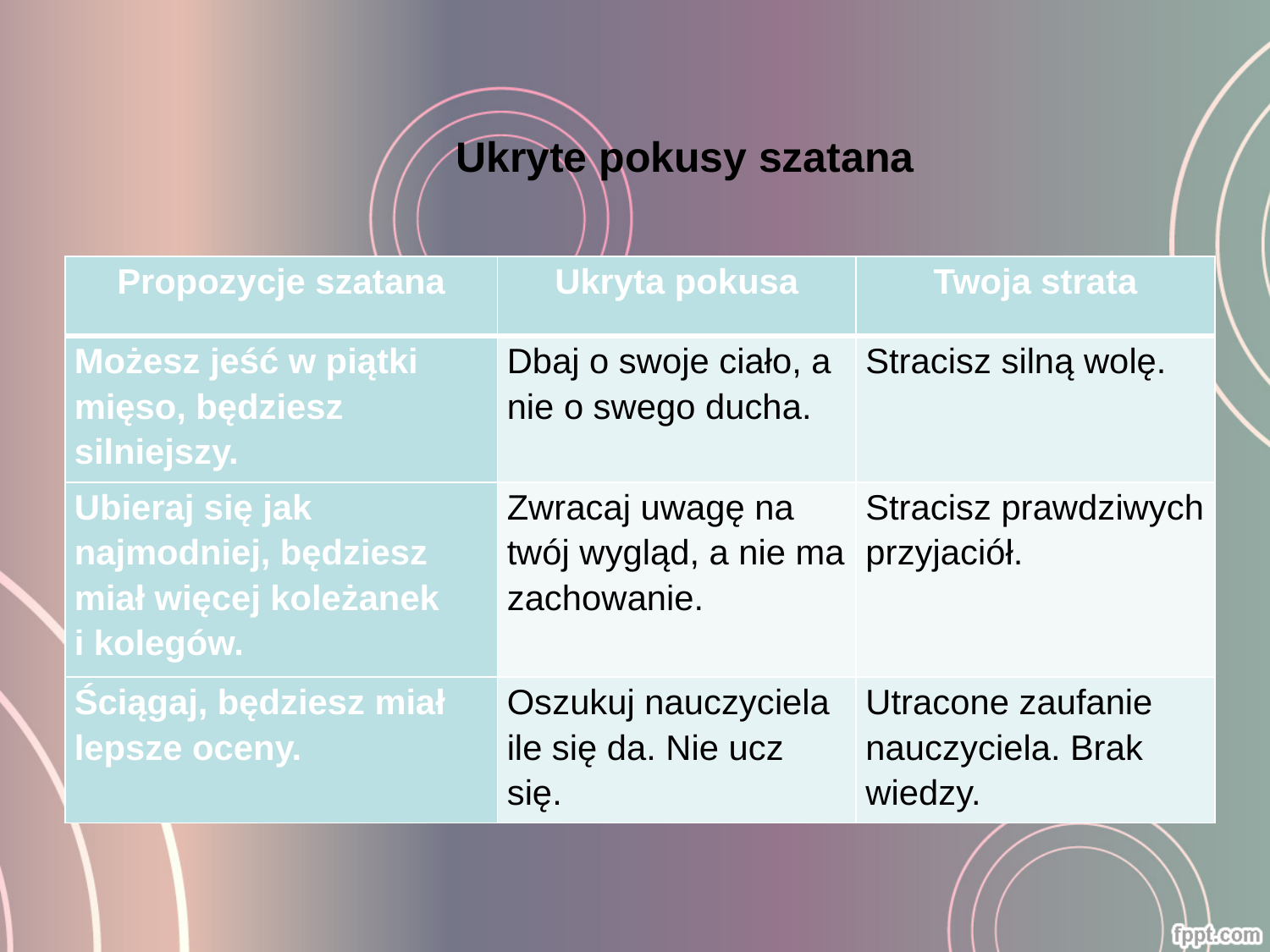

Ukryte pokusy szatana
| Propozycje szatana | Ukryta pokusa | Twoja strata |
| --- | --- | --- |
| Możesz jeść w piątki mięso, będziesz silniejszy. | Dbaj o swoje ciało, a nie o swego ducha. | Stracisz silną wolę. |
| Ubieraj się jak najmodniej, będziesz miał więcej koleżanek i kolegów. | Zwracaj uwagę na twój wygląd, a nie ma zachowanie. | Stracisz prawdziwych przyjaciół. |
| Ściągaj, będziesz miał lepsze oceny. | Oszukuj nauczyciela ile się da. Nie ucz się. | Utracone zaufanie nauczyciela. Brak wiedzy. |